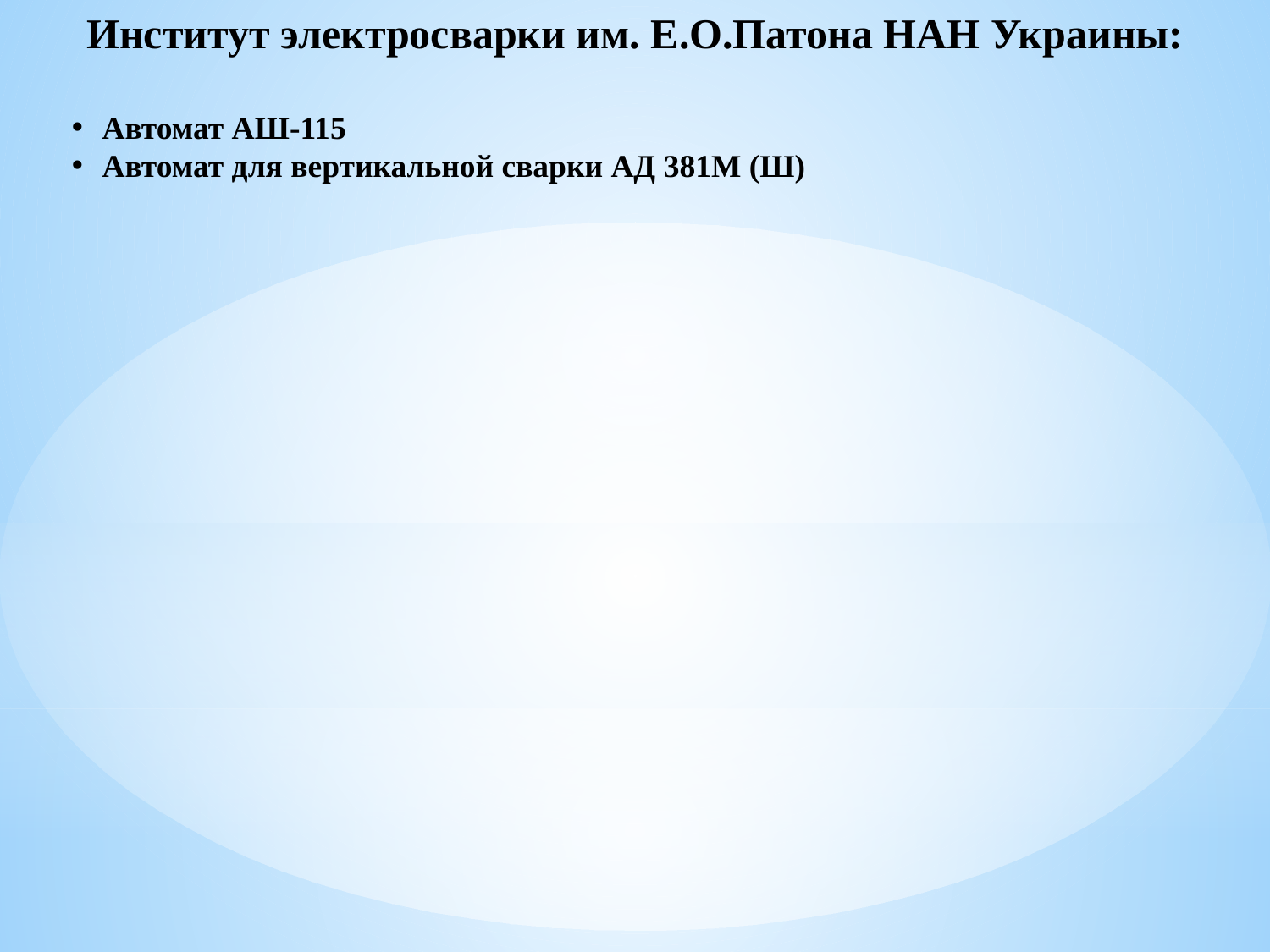

Институт электросварки им. Е.О.Патона НАН Украины:

Автомат АШ-115
Автомат для вертикальной сварки АД 381М (Ш)